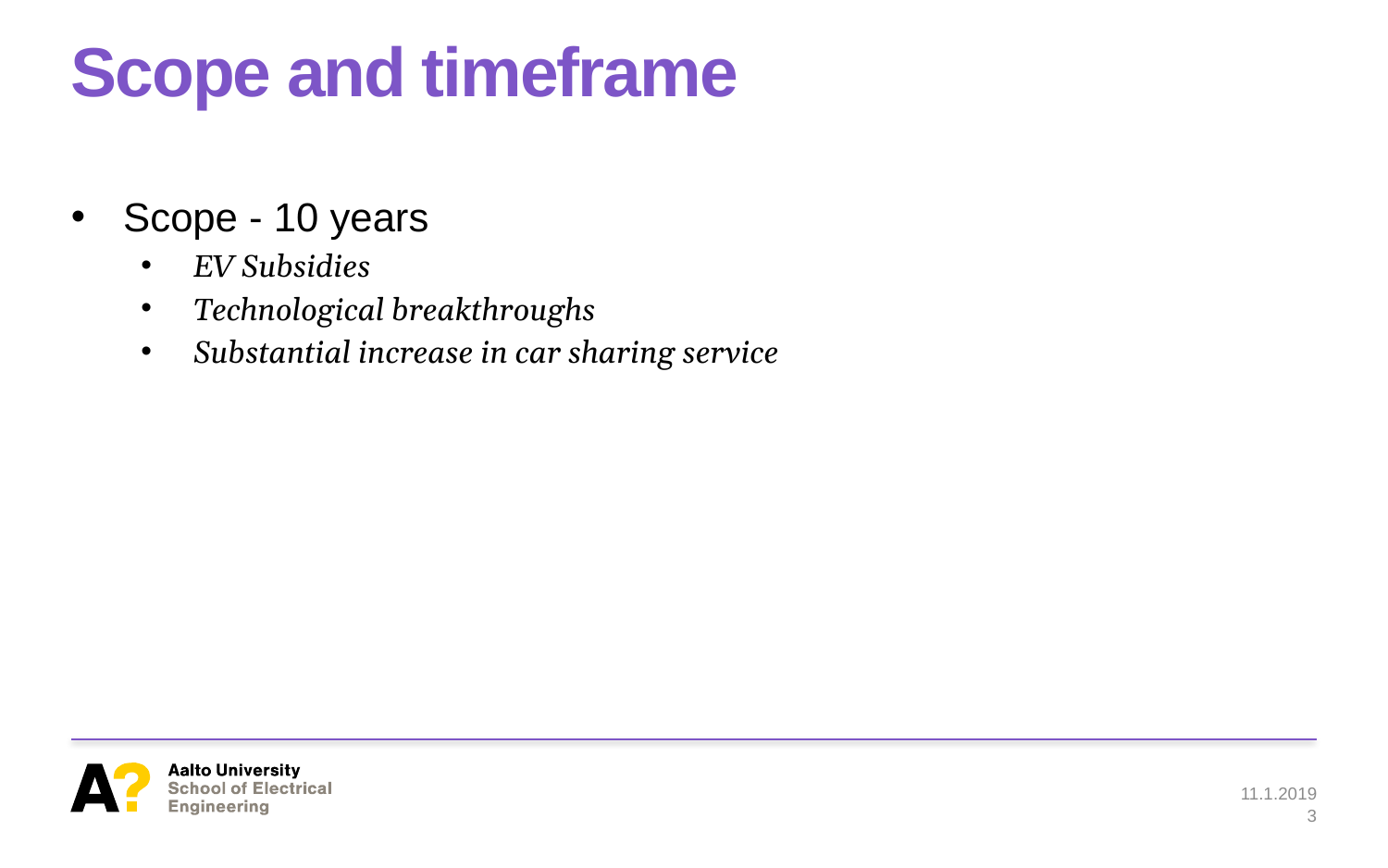

# Scope and timeframe
Scope - 10 years
EV Subsidies
Technological breakthroughs
Substantial increase in car sharing service

11.1.2019
3